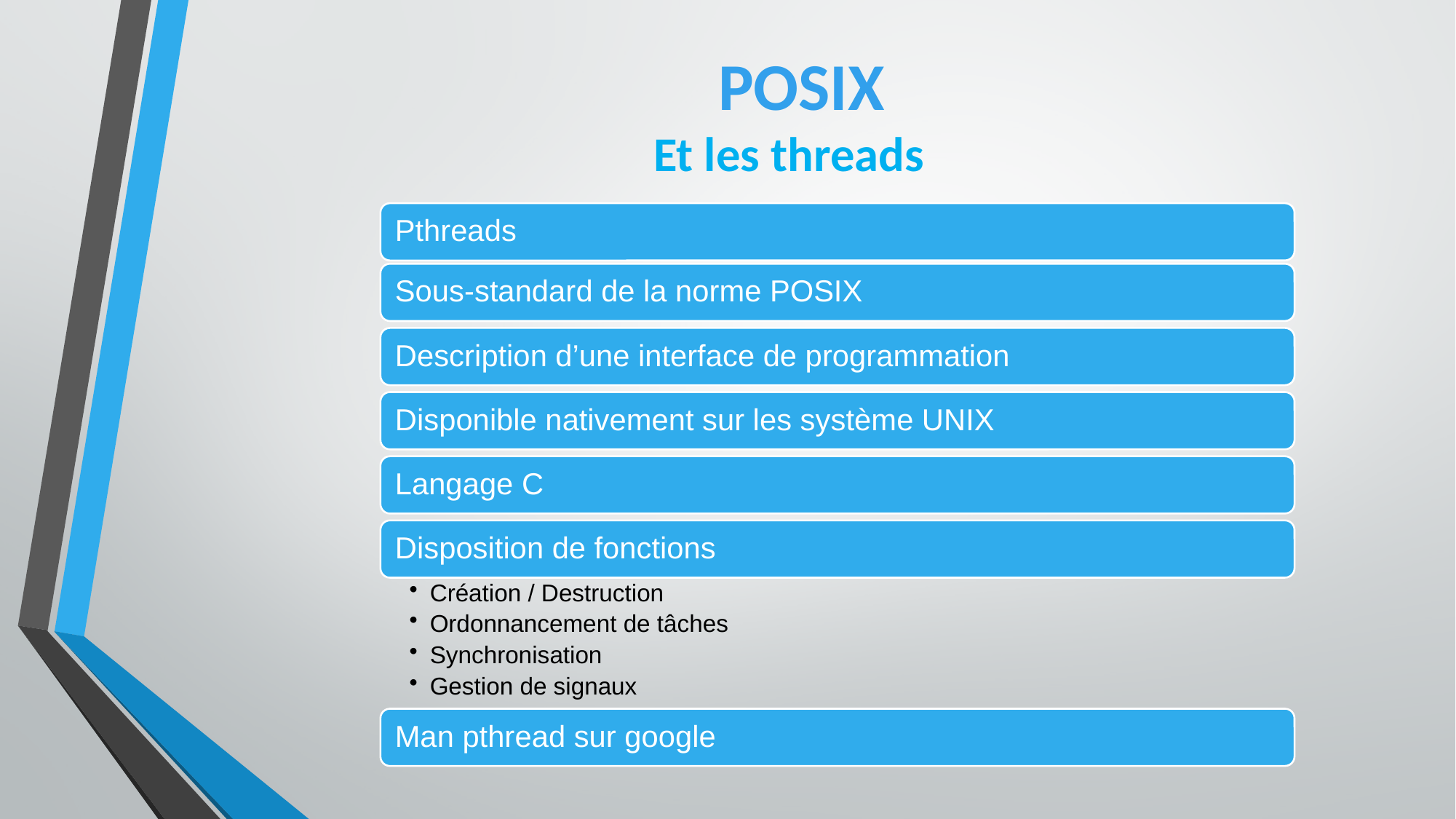

POSIX
# Et les threads
Pthreads
Sous-standard de la norme POSIX
Description d’une interface de programmation
Disponible nativement sur les système UNIX
Langage C
Disposition de fonctions
Création / Destruction
Ordonnancement de tâches
Synchronisation
Gestion de signaux
Man pthread sur google